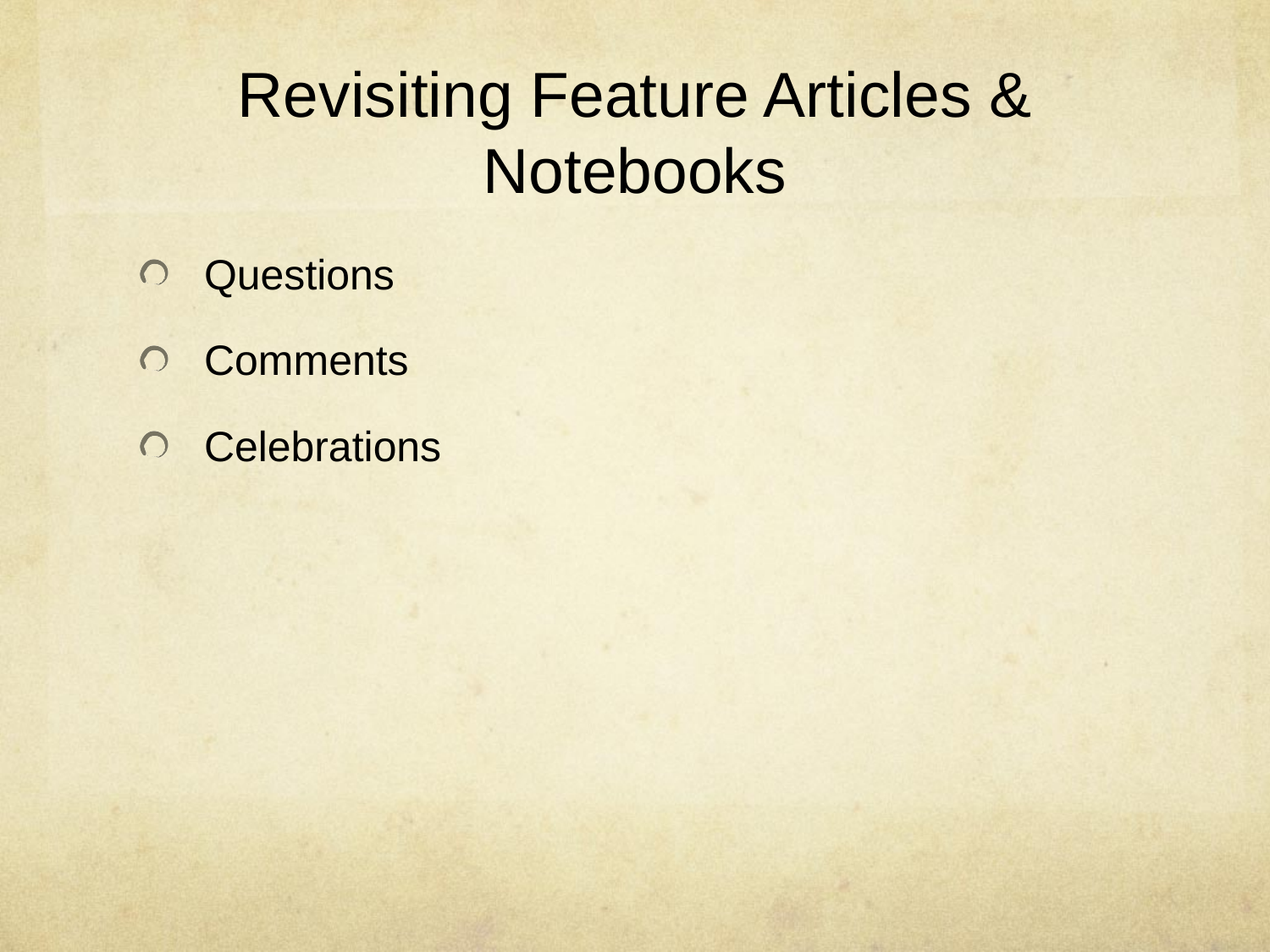

# Revisiting Feature Articles & Notebooks
Questions
Comments
Celebrations